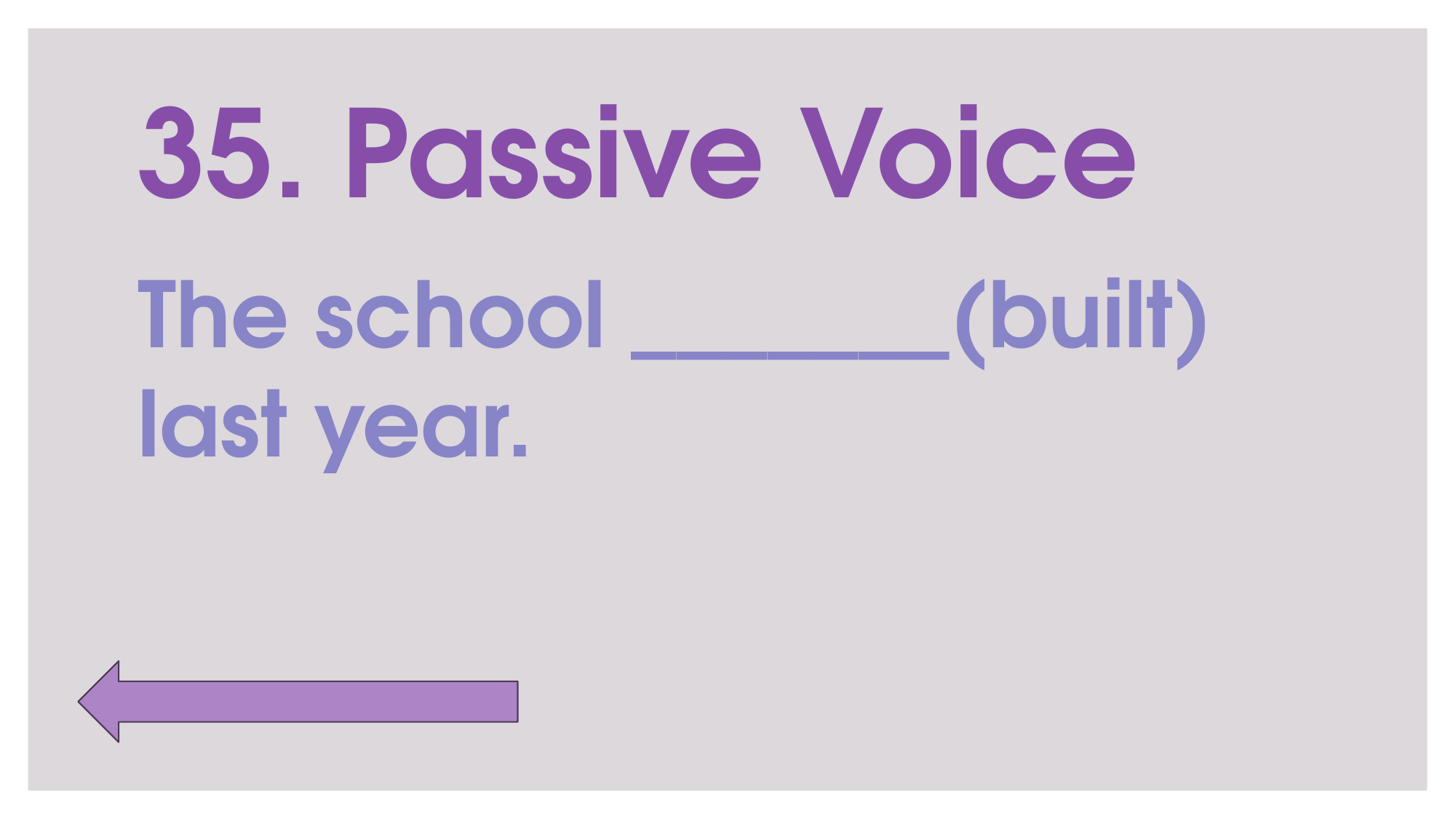

# 35. Passive Voice
The school _______(built) last year.